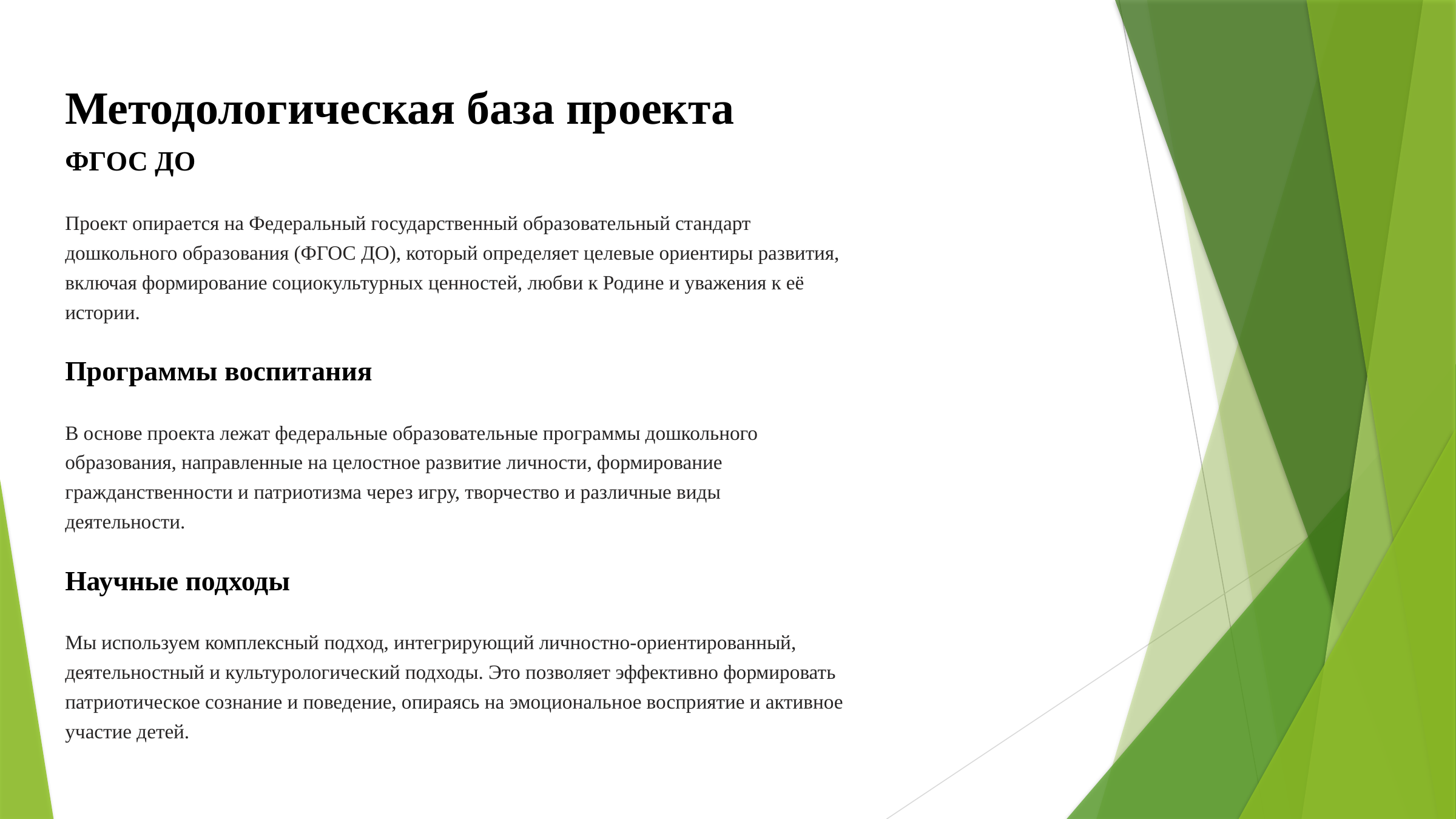

Методологическая база проекта
ФГОС ДО
Проект опирается на Федеральный государственный образовательный стандарт дошкольного образования (ФГОС ДО), который определяет целевые ориентиры развития, включая формирование социокультурных ценностей, любви к Родине и уважения к её истории.
Программы воспитания
В основе проекта лежат федеральные образовательные программы дошкольного образования, направленные на целостное развитие личности, формирование гражданственности и патриотизма через игру, творчество и различные виды деятельности.
Научные подходы
Мы используем комплексный подход, интегрирующий личностно-ориентированный, деятельностный и культурологический подходы. Это позволяет эффективно формировать патриотическое сознание и поведение, опираясь на эмоциональное восприятие и активное участие детей.